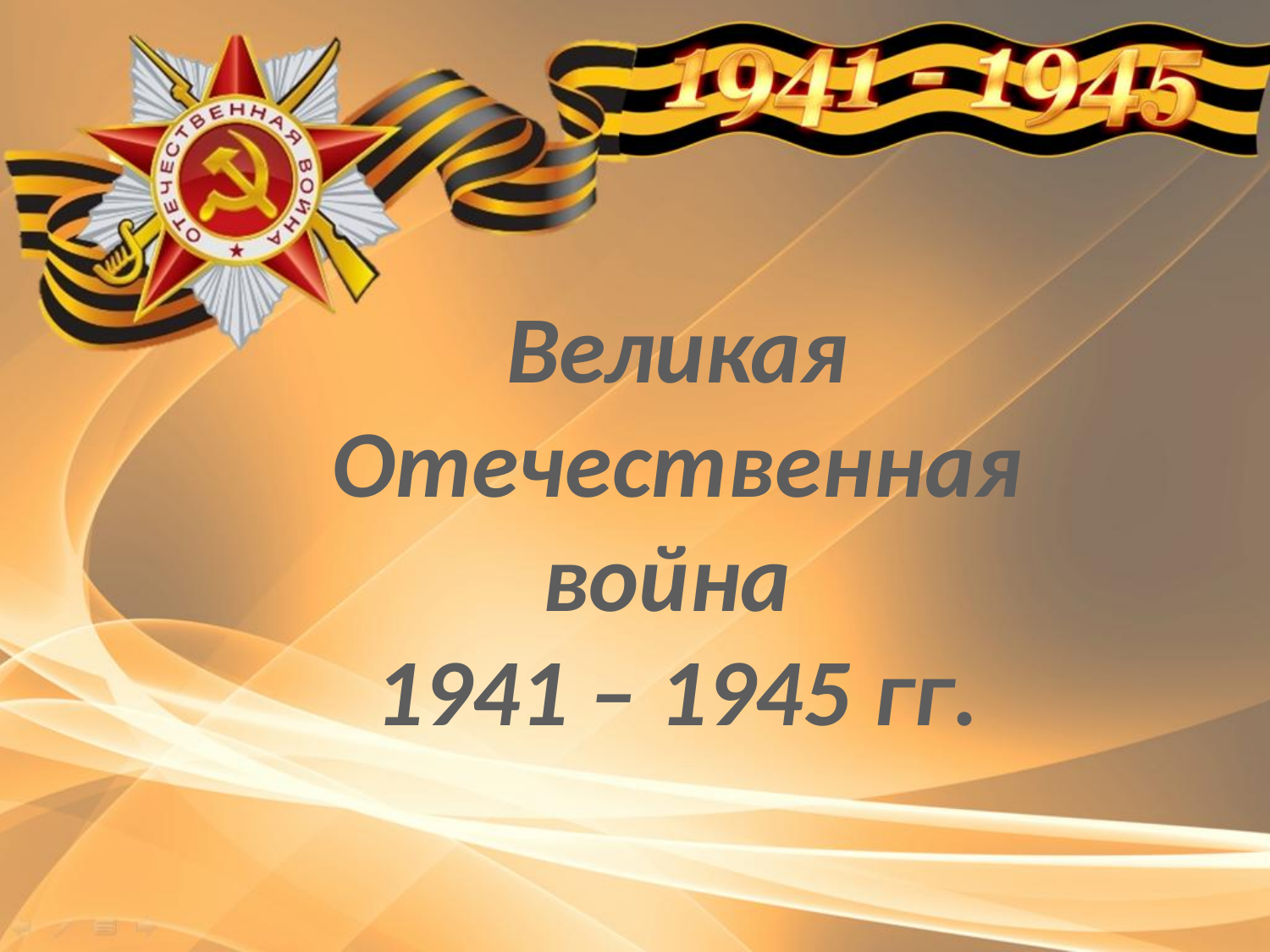

Великая Отечественная война
1941 – 1945 гг.